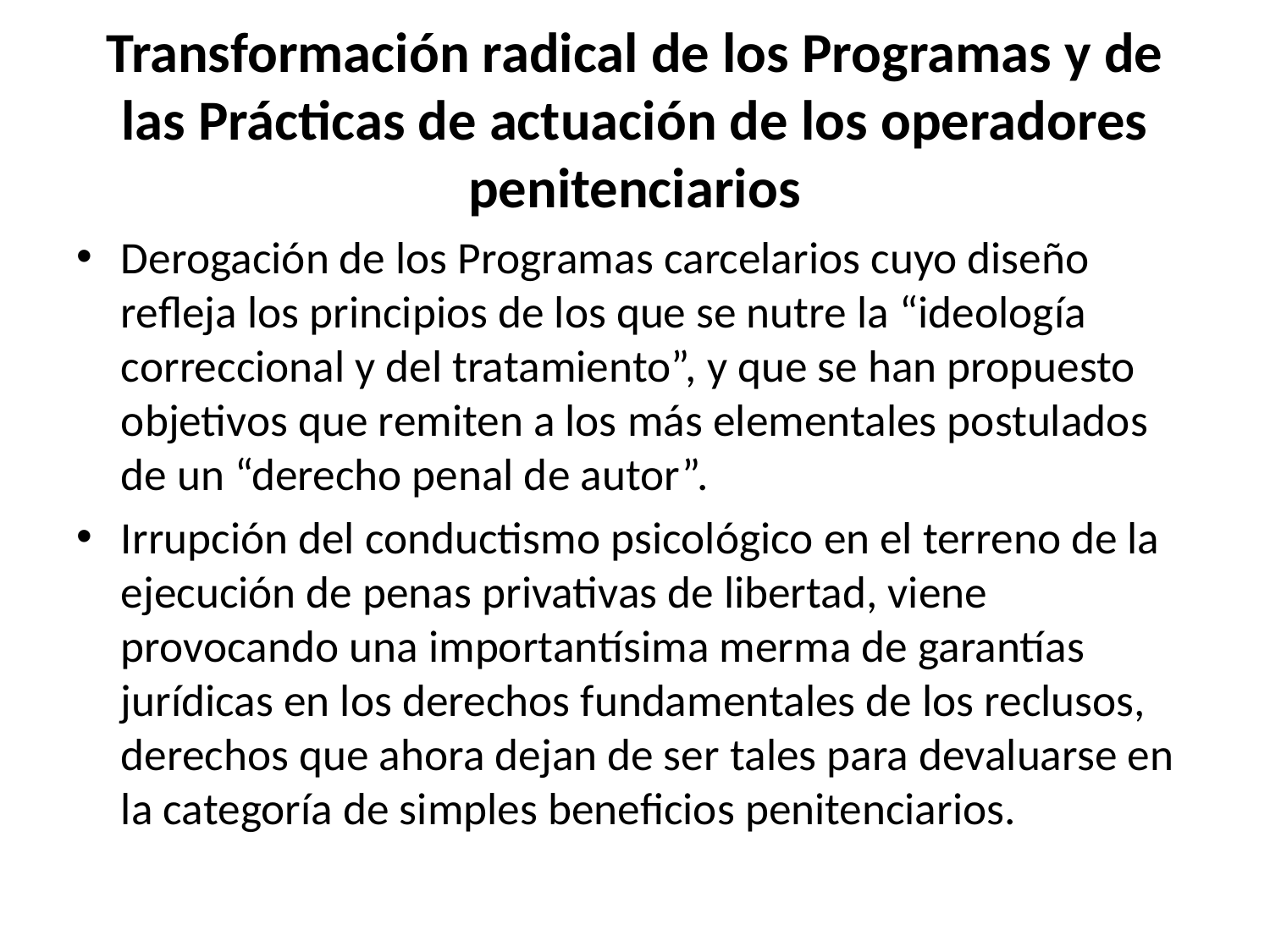

# Transformación radical de los Programas y de las Prácticas de actuación de los operadores penitenciarios
Derogación de los Programas carcelarios cuyo diseño refleja los principios de los que se nutre la “ideología correccional y del tratamiento”, y que se han propuesto objetivos que remiten a los más elementales postulados de un “derecho penal de autor”.
Irrupción del conductismo psicológico en el terreno de la ejecución de penas privativas de libertad, viene provocando una importantísima merma de garantías jurídicas en los derechos fundamentales de los reclusos, derechos que ahora dejan de ser tales para devaluarse en la categoría de simples beneficios penitenciarios.